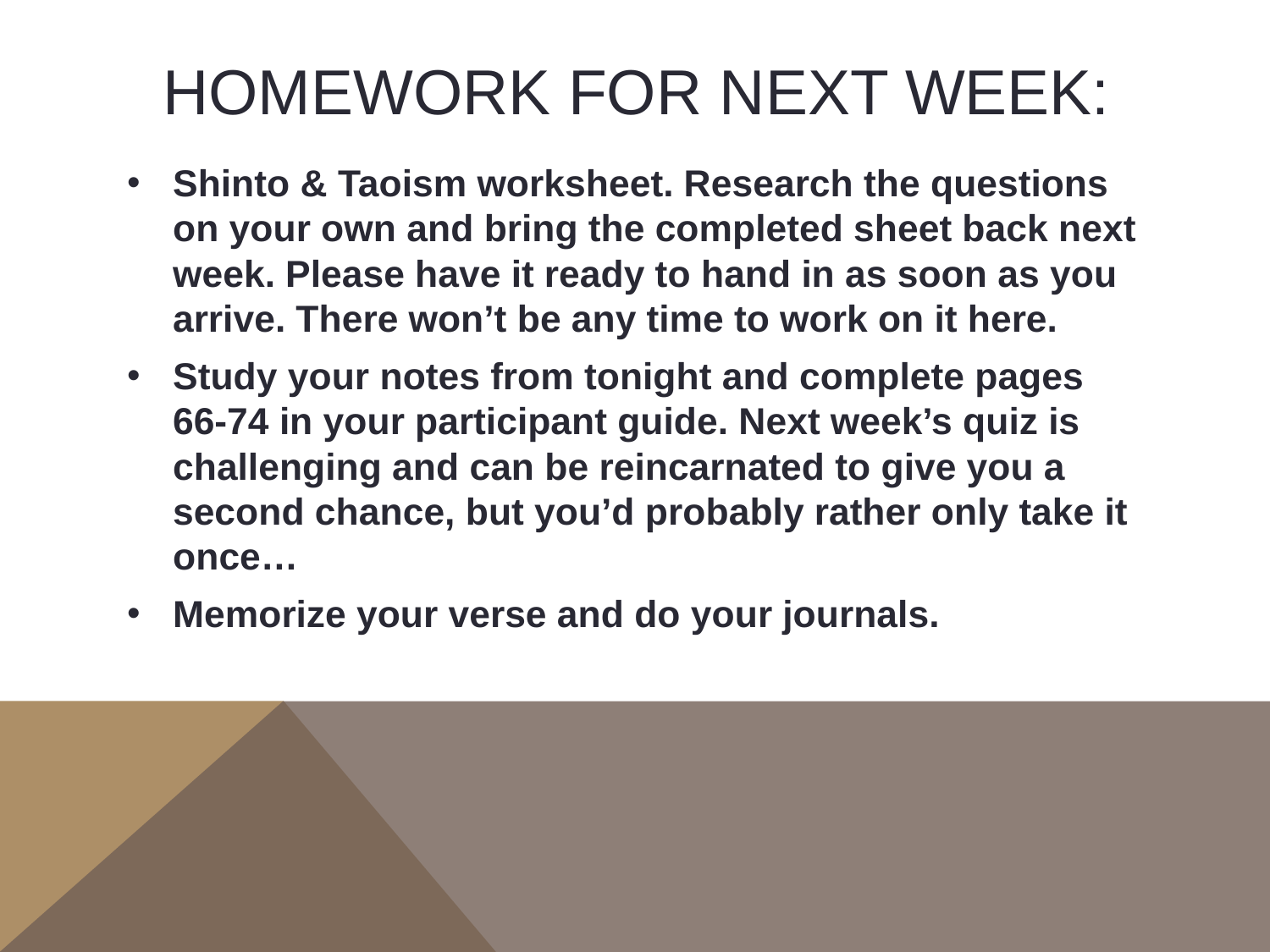

# Homework for next week:
Shinto & Taoism worksheet. Research the questions on your own and bring the completed sheet back next week. Please have it ready to hand in as soon as you arrive. There won’t be any time to work on it here.
Study your notes from tonight and complete pages 66-74 in your participant guide. Next week’s quiz is challenging and can be reincarnated to give you a second chance, but you’d probably rather only take it once…
Memorize your verse and do your journals.